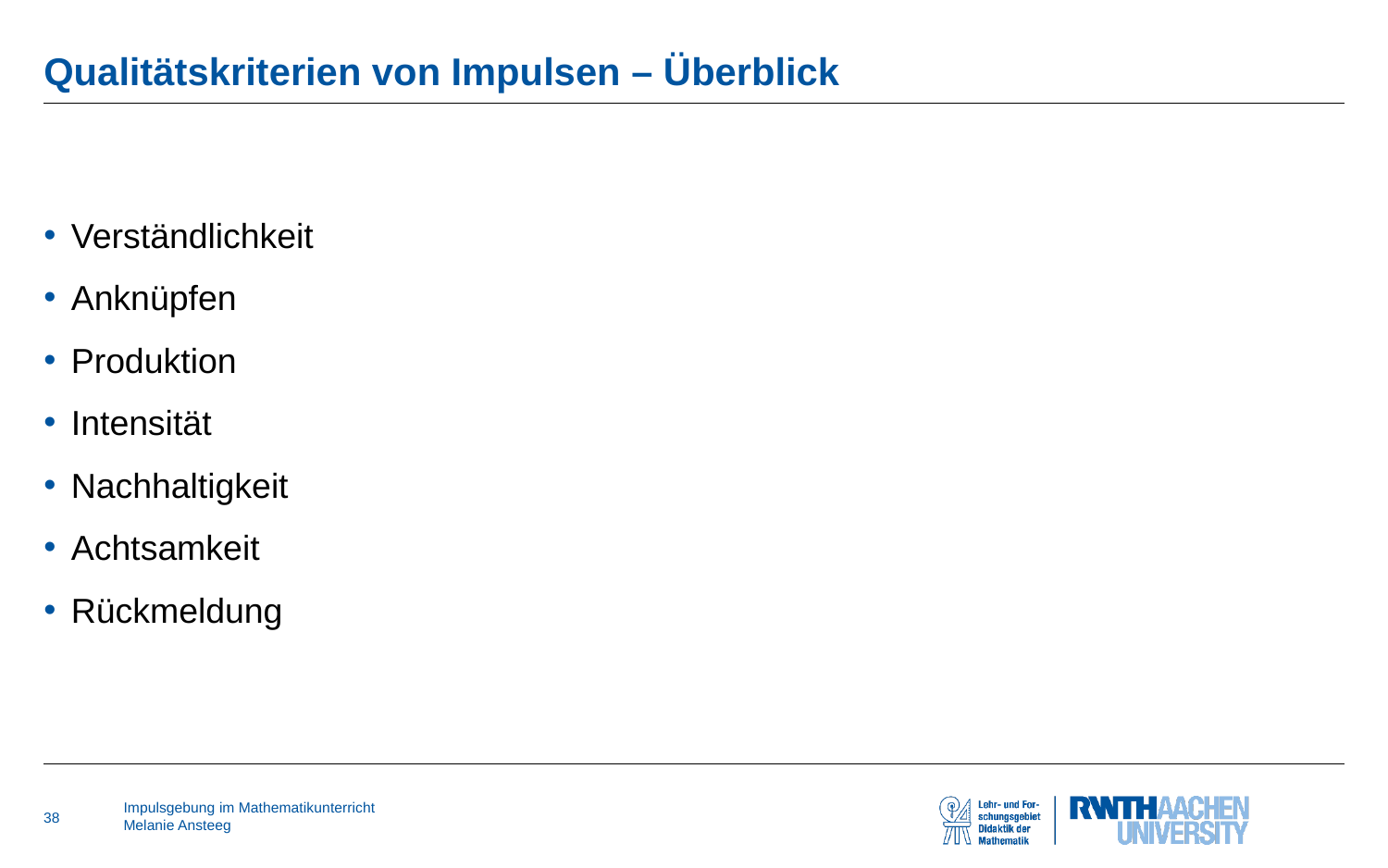

# Qualitätskriterien von Impulsen – Überblick
Verständlichkeit
Anknüpfen
Produktion
Intensität
Nachhaltigkeit
Achtsamkeit
Rückmeldung